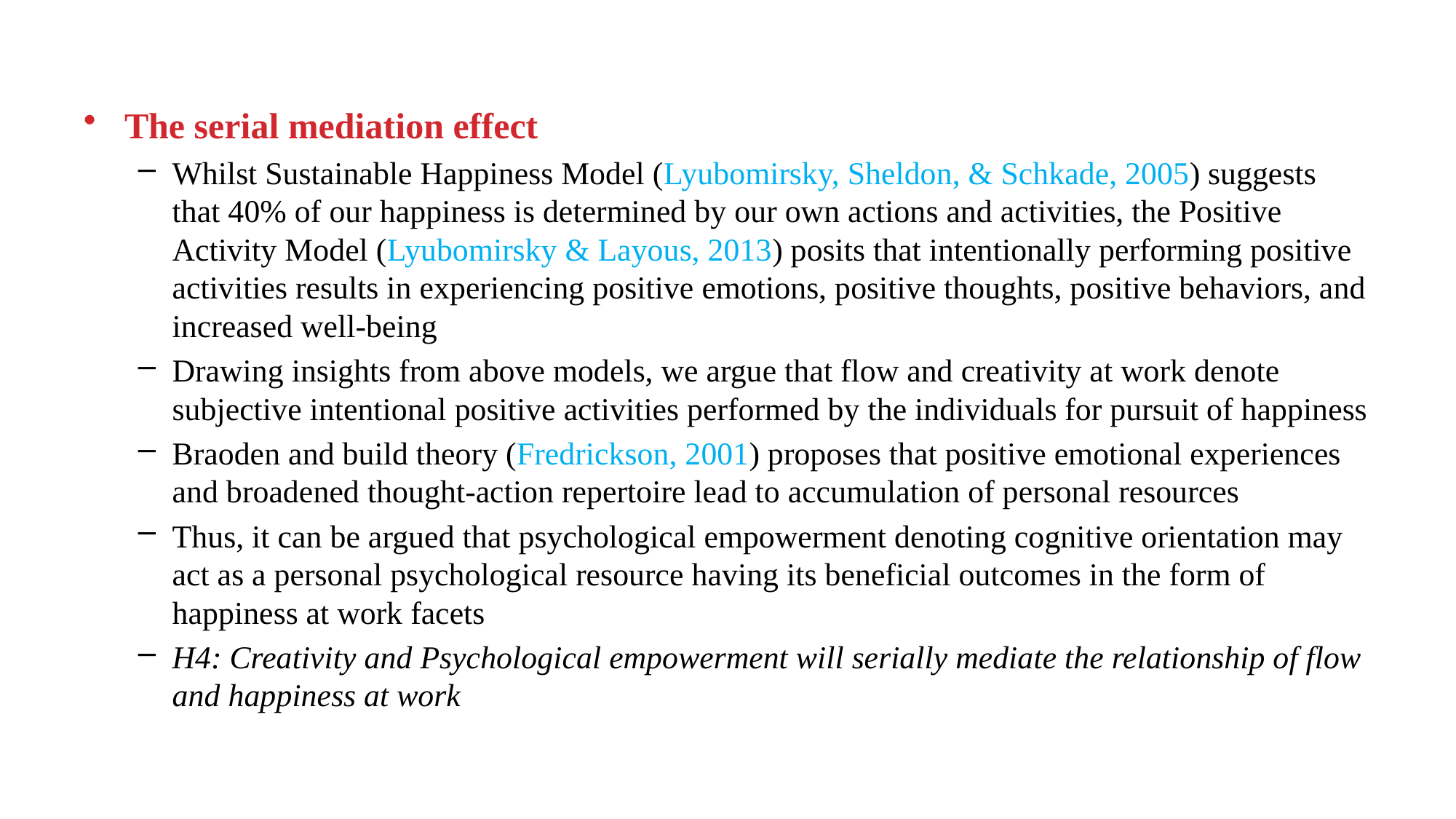

The serial mediation effect
Whilst Sustainable Happiness Model (Lyubomirsky, Sheldon, & Schkade, 2005) suggests that 40% of our happiness is determined by our own actions and activities, the Positive Activity Model (Lyubomirsky & Layous, 2013) posits that intentionally performing positive activities results in experiencing positive emotions, positive thoughts, positive behaviors, and increased well-being
Drawing insights from above models, we argue that flow and creativity at work denote subjective intentional positive activities performed by the individuals for pursuit of happiness
Braoden and build theory (Fredrickson, 2001) proposes that positive emotional experiences and broadened thought-action repertoire lead to accumulation of personal resources
Thus, it can be argued that psychological empowerment denoting cognitive orientation may act as a personal psychological resource having its beneficial outcomes in the form of happiness at work facets
H4: Creativity and Psychological empowerment will serially mediate the relationship of flow and happiness at work

10